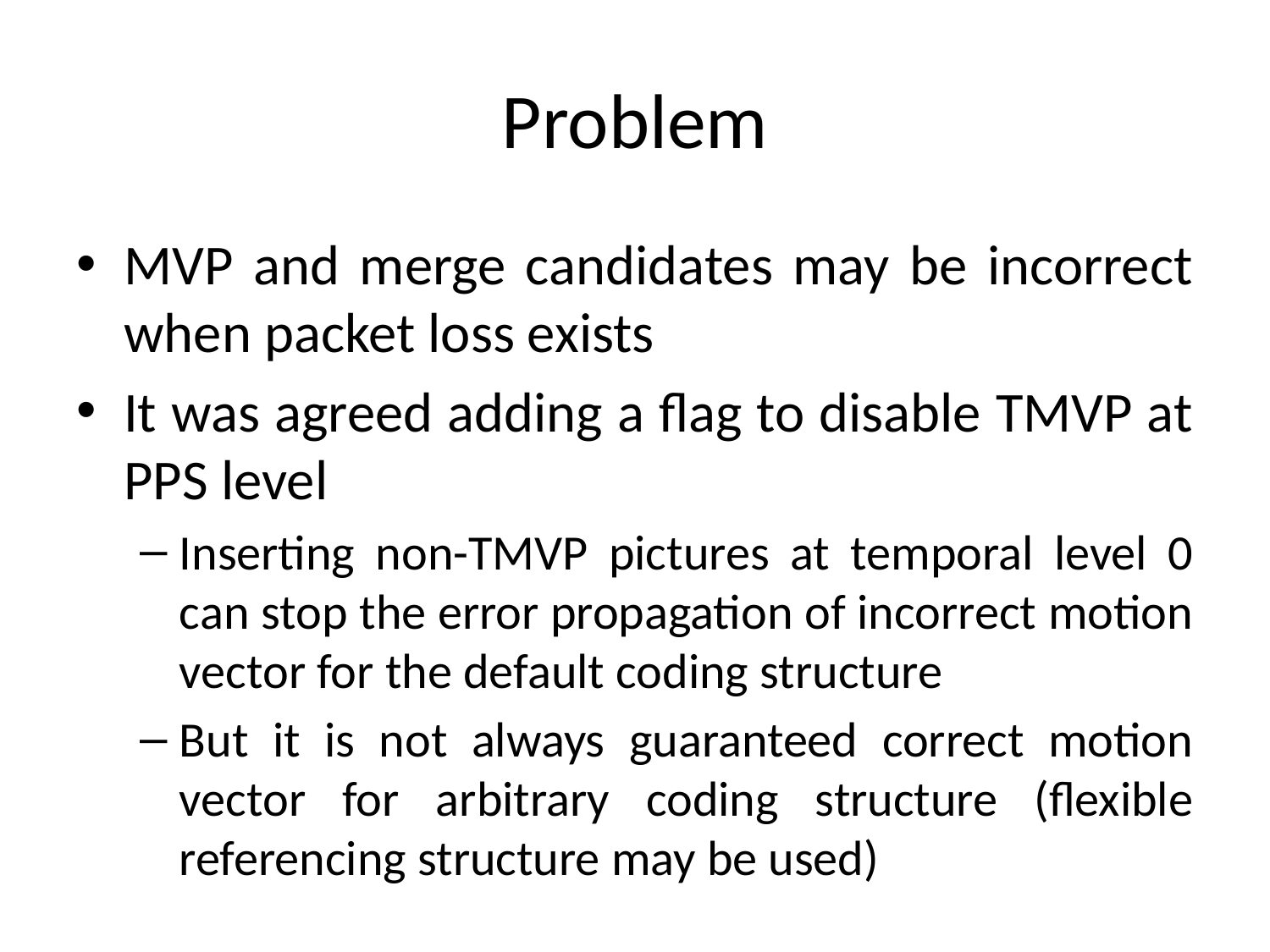

# Problem
MVP and merge candidates may be incorrect when packet loss exists
It was agreed adding a flag to disable TMVP at PPS level
Inserting non-TMVP pictures at temporal level 0 can stop the error propagation of incorrect motion vector for the default coding structure
But it is not always guaranteed correct motion vector for arbitrary coding structure (flexible referencing structure may be used)